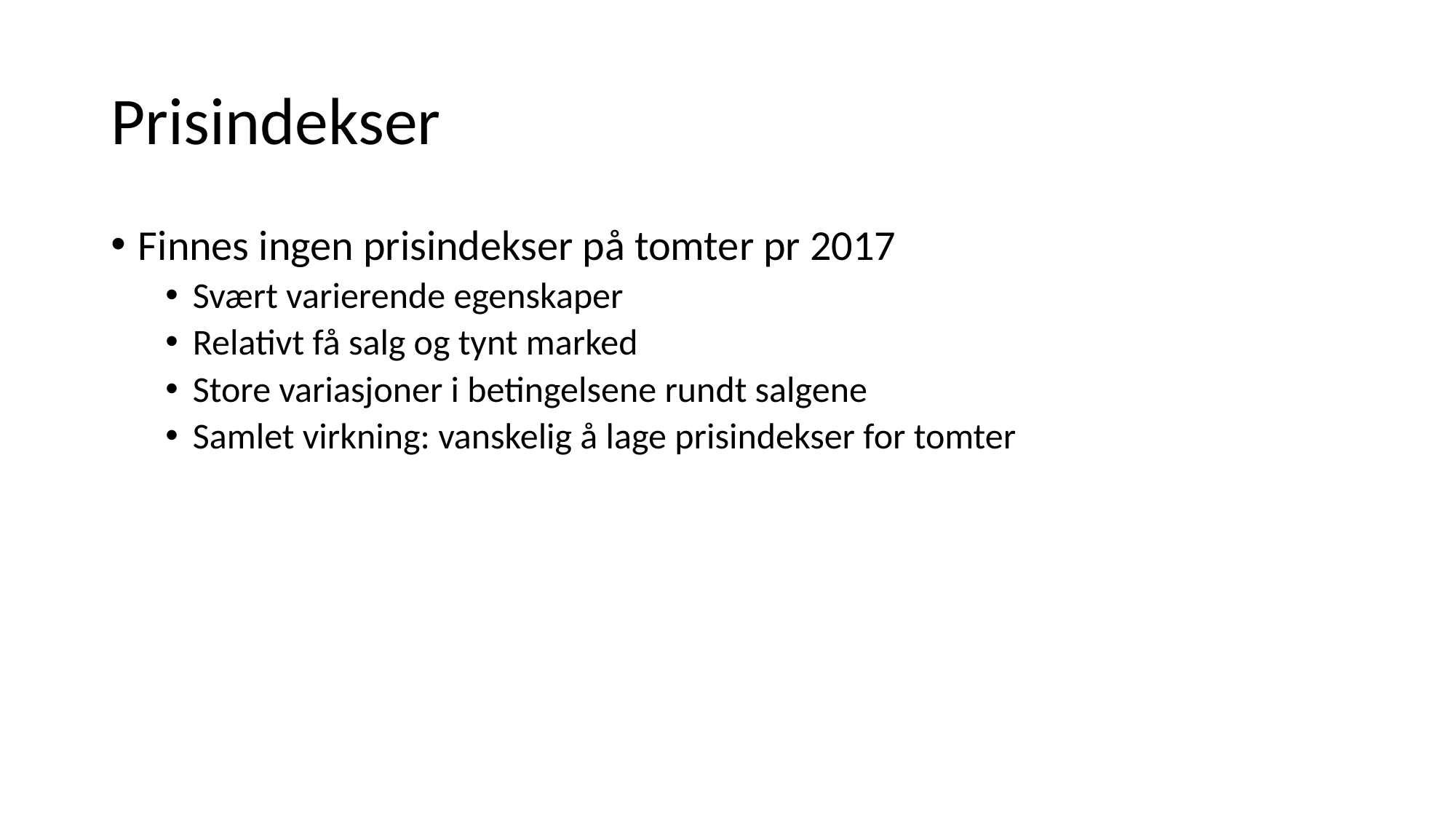

# Prisindekser
Finnes ingen prisindekser på tomter pr 2017
Svært varierende egenskaper
Relativt få salg og tynt marked
Store variasjoner i betingelsene rundt salgene
Samlet virkning: vanskelig å lage prisindekser for tomter